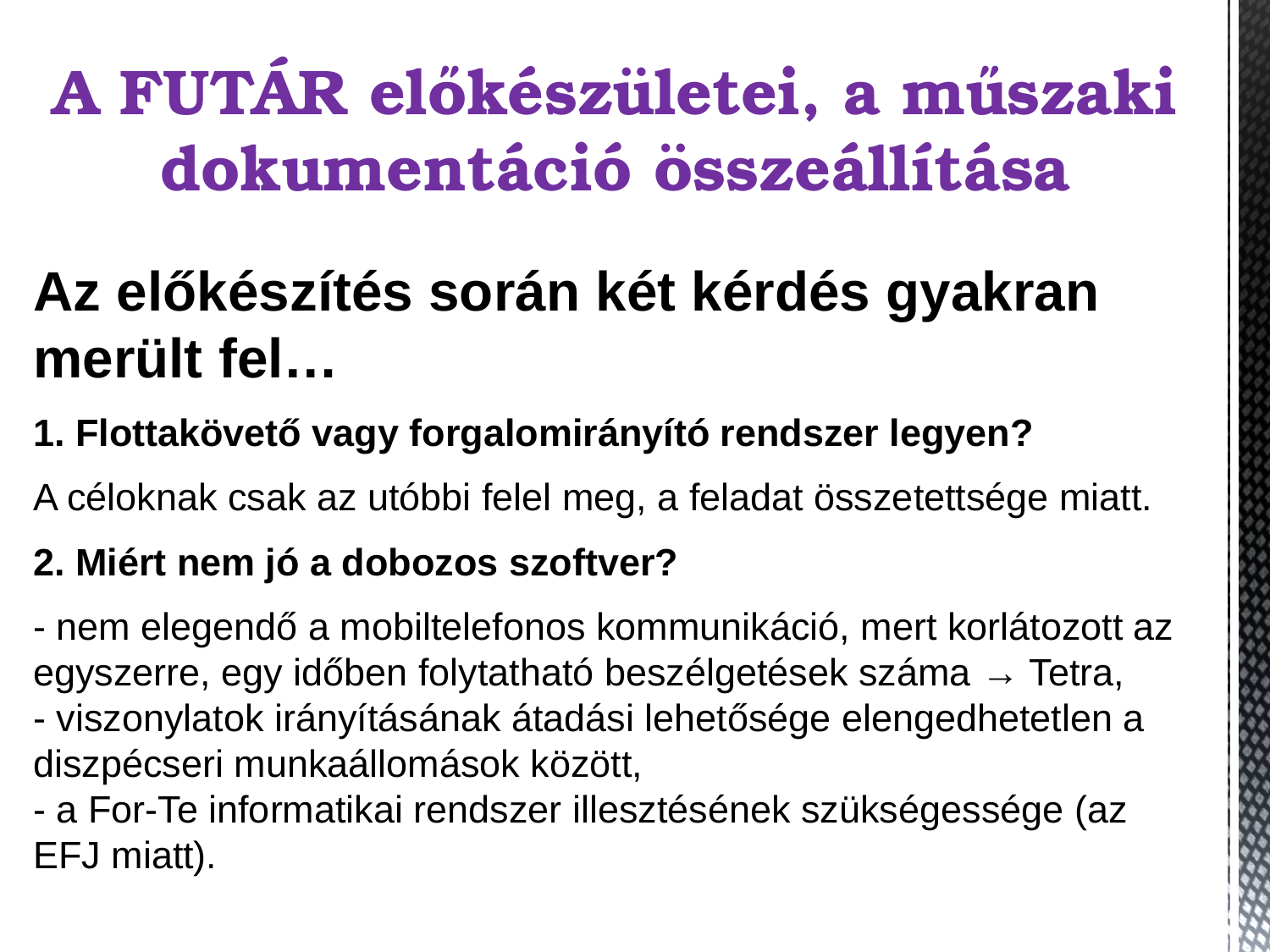

A FUTÁR előkészületei, a műszaki dokumentáció összeállítása

Az előkészítés során két kérdés gyakran merült fel…
1. Flottakövető vagy forgalomirányító rendszer legyen?
A céloknak csak az utóbbi felel meg, a feladat összetettsége miatt.
2. Miért nem jó a dobozos szoftver?
- nem elegendő a mobiltelefonos kommunikáció, mert korlátozott az egyszerre, egy időben folytatható beszélgetések száma → Tetra,
- viszonylatok irányításának átadási lehetősége elengedhetetlen a diszpécseri munkaállomások között,
- a For-Te informatikai rendszer illesztésének szükségessége (az EFJ miatt).